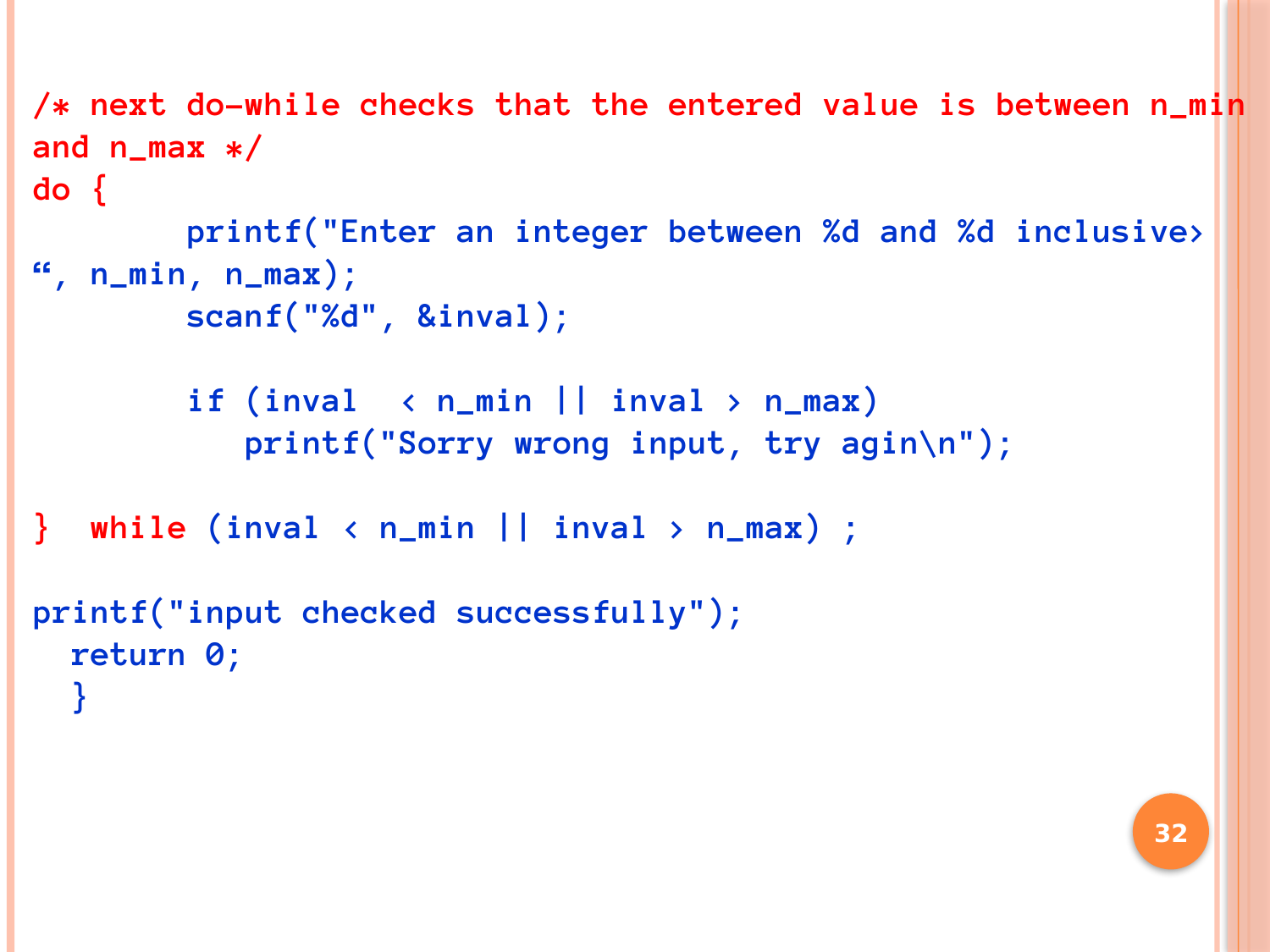

/* next do-while checks that the entered value is between n_min and n_max */
do {
        printf("Enter an integer between %d and %d inclusive> “, n_min, n_max);
        scanf("%d", &inval);

        if (inval  < n_min || inval > n_max)
           printf("Sorry wrong input, try agin\n");

}  while (inval < n_min || inval > n_max) ;

printf("input checked successfully");
  return 0;
  }

32